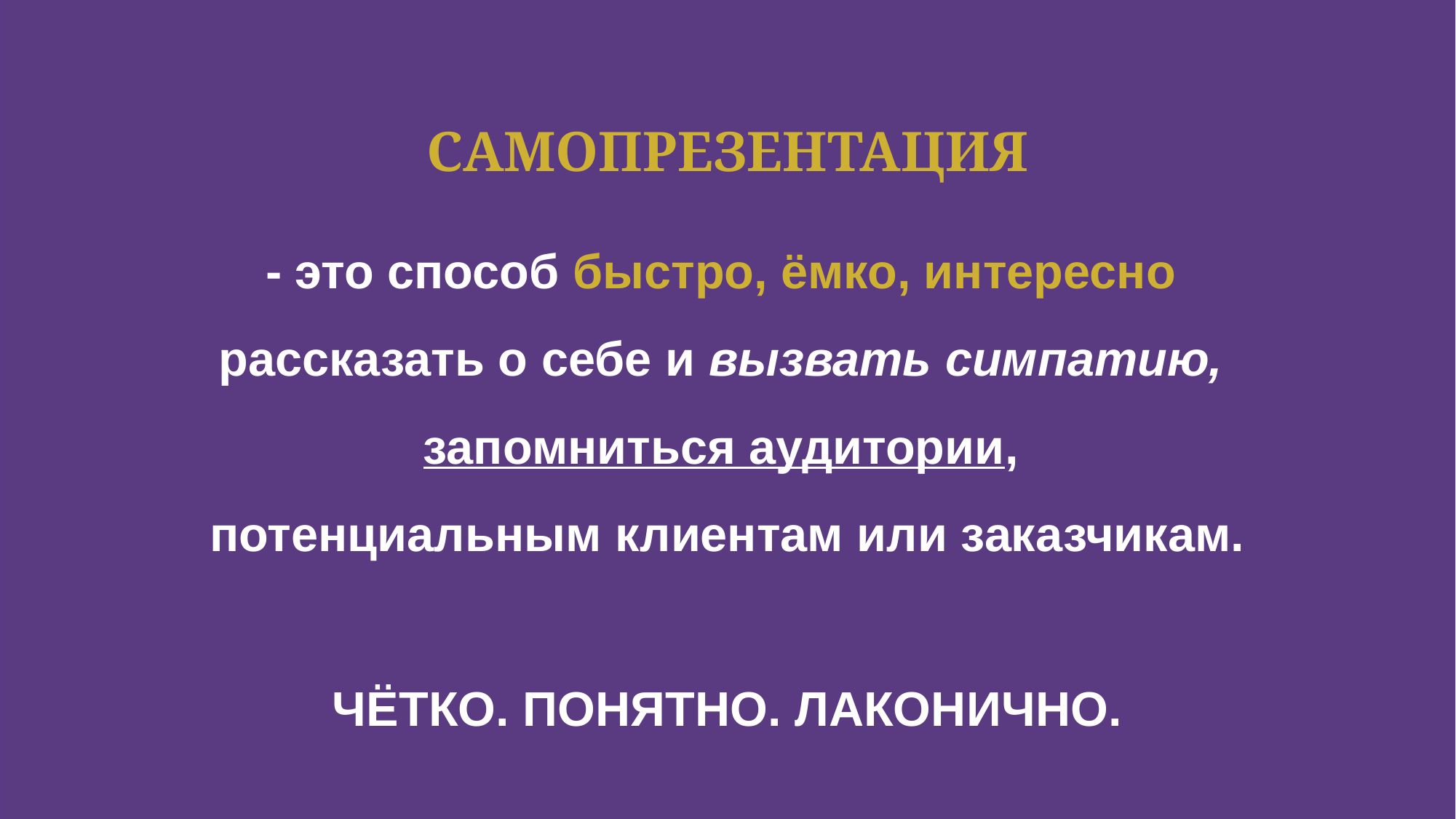

САМОПРЕЗЕНТАЦИЯ
# - это способ быстро, ёмко, интересно рассказать о себе и вызвать симпатию, запомниться аудитории, потенциальным клиентам или заказчикам. ЧЁТКО. ПОНЯТНО. ЛАКОНИЧНО.